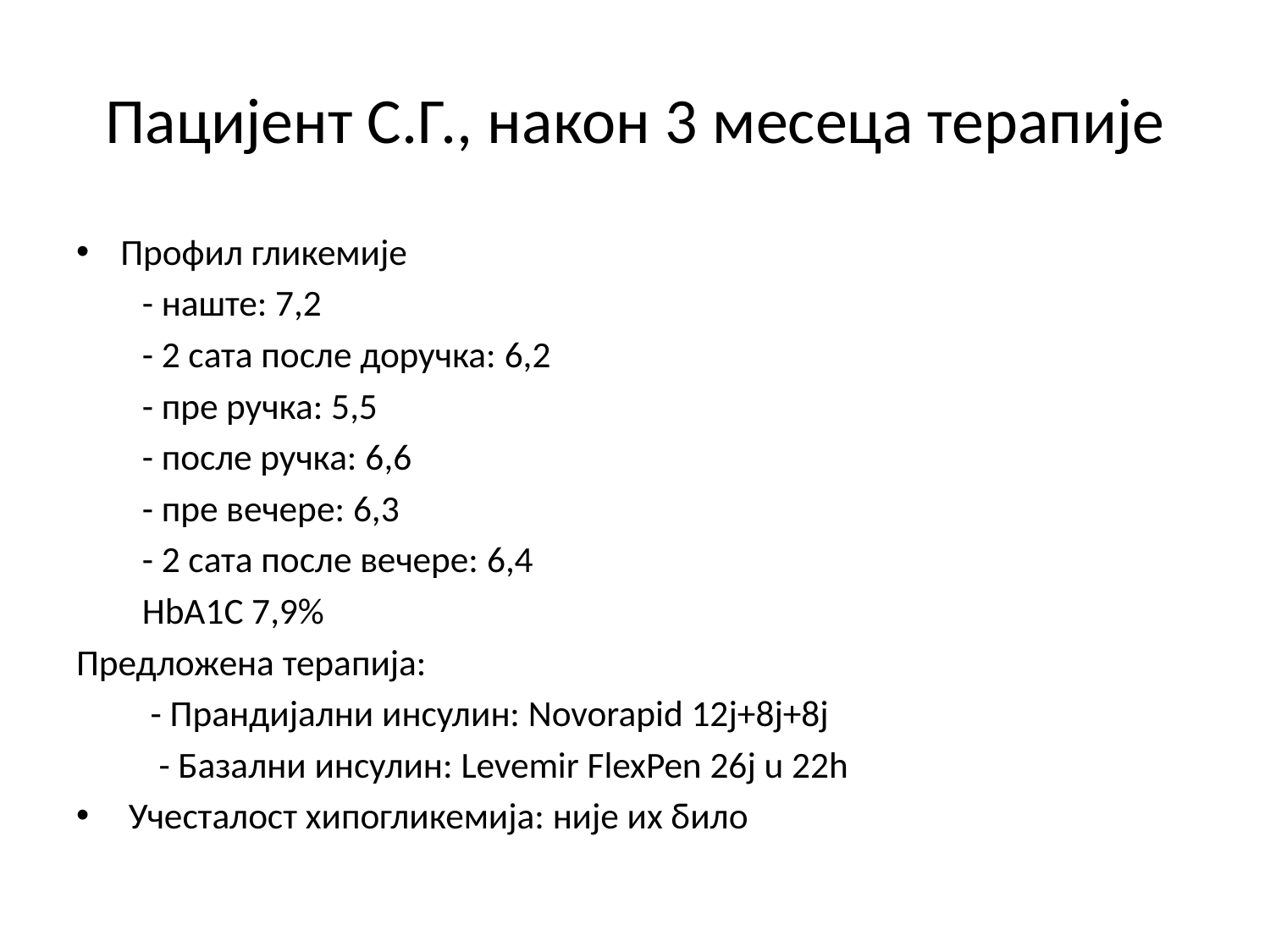

# Пацијент С.Г., након 3 месецa терапије
Профил гликемије
        - наште: 7,2
        - 2 сата после доручка: 6,2
        - пре ручка: 5,5
        - после ручка: 6,6
        - пре вечере: 6,3
        - 2 сата после вечере: 6,4
        HbA1C 7,9%
Предложена терапија:
         - Прандијални инсулин: Novorapid 12j+8j+8j
          - Базални инсулин: Levemir FlexPen 26j u 22h
 Учесталост хипогликемија: није их било